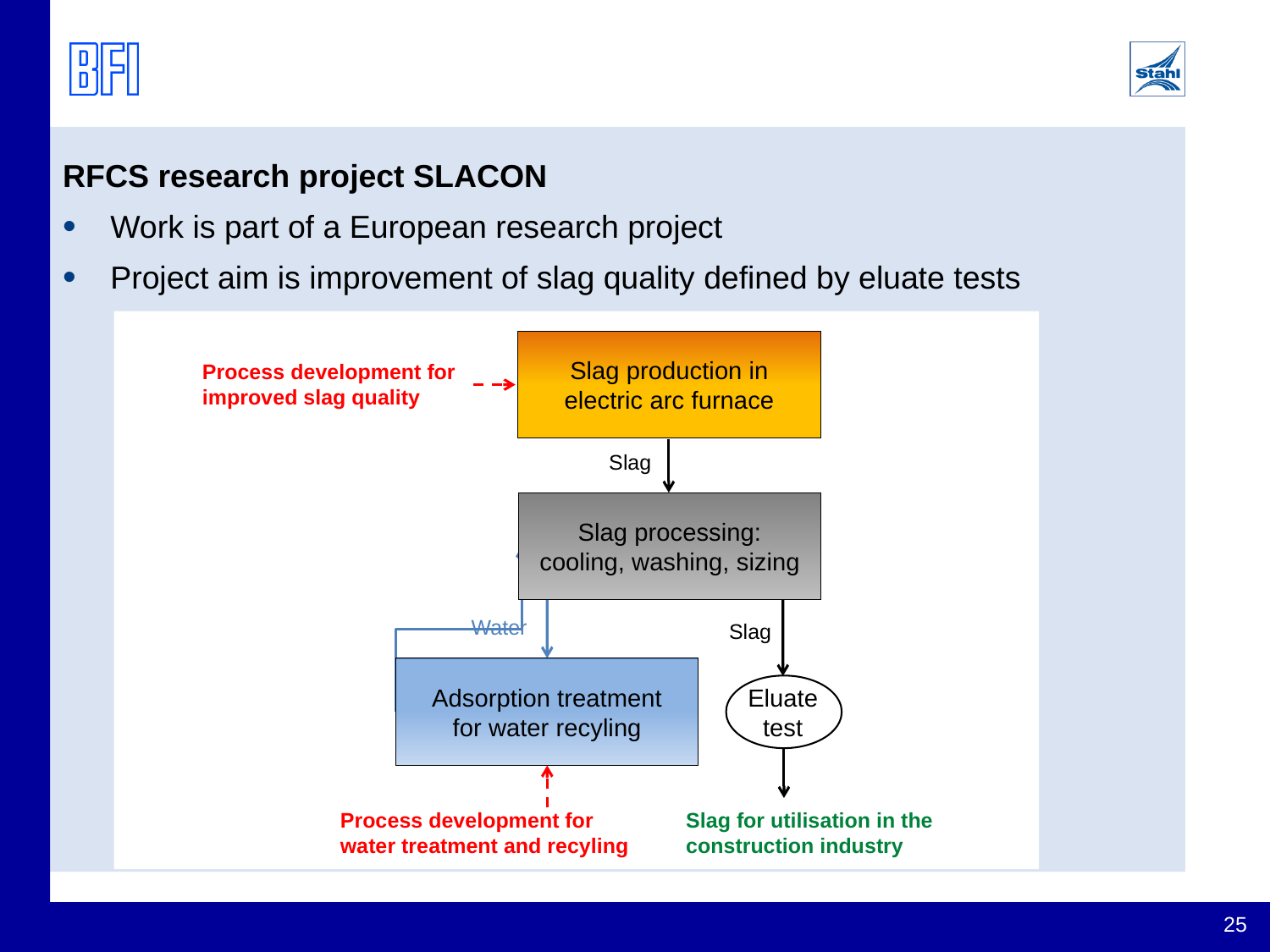

RFCS research project SLACON
Work is part of a European research project
Project aim is improvement of slag quality defined by eluate tests

Slag production in electric arc furnace
Process development for improved slag quality
Slag

Slag processing:
cooling, washing, sizing
Water
Slag

Adsorption treatment
for water recyling
Eluate
test

Process development for water treatment and recyling
Slag for utilisation in the construction industry